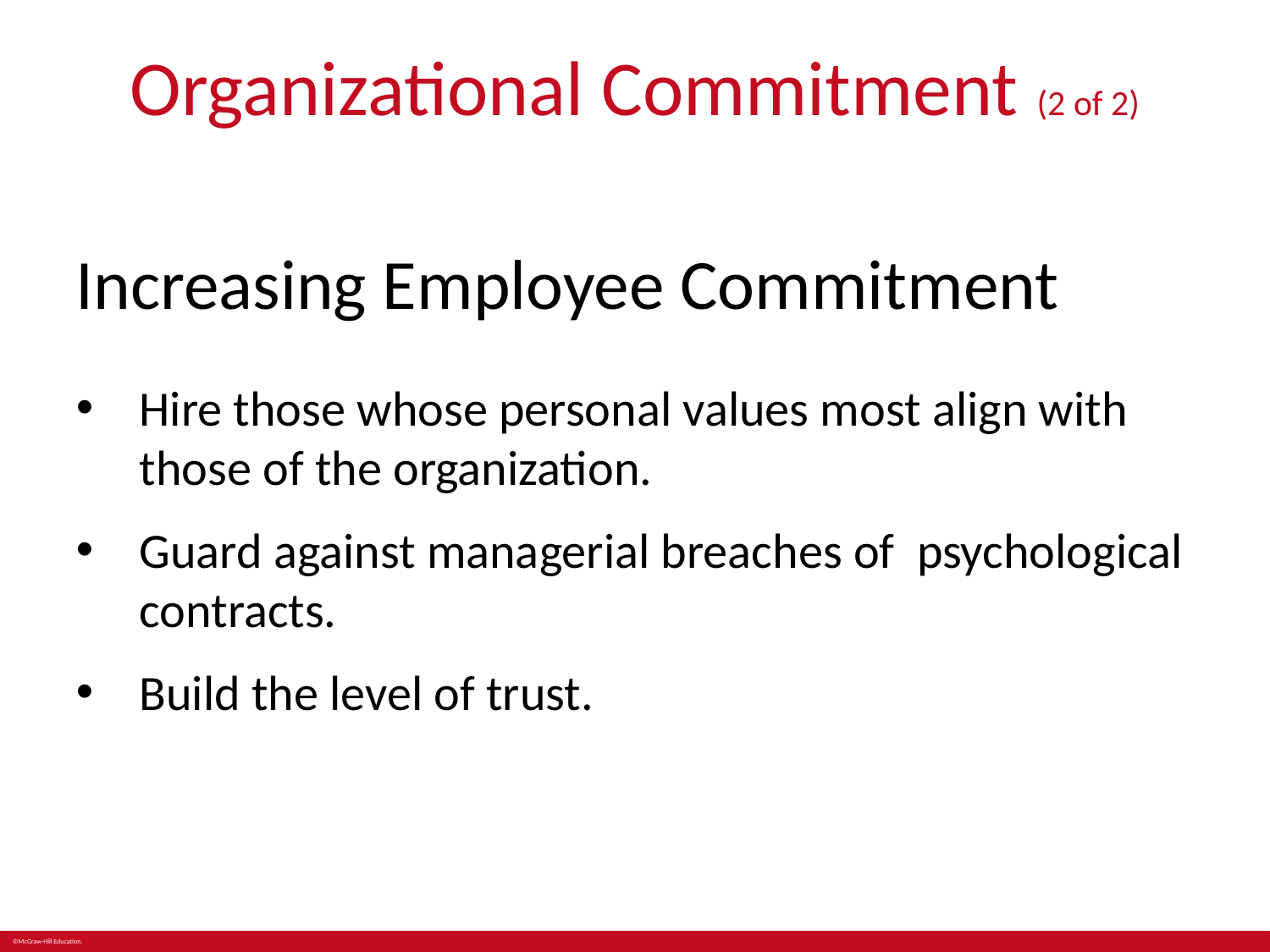

# Organizational Commitment (2 of 2)
Increasing Employee Commitment

Hire those whose personal values most align with those of the organization.
Guard against managerial breaches of  psychological contracts.
Build the level of trust.